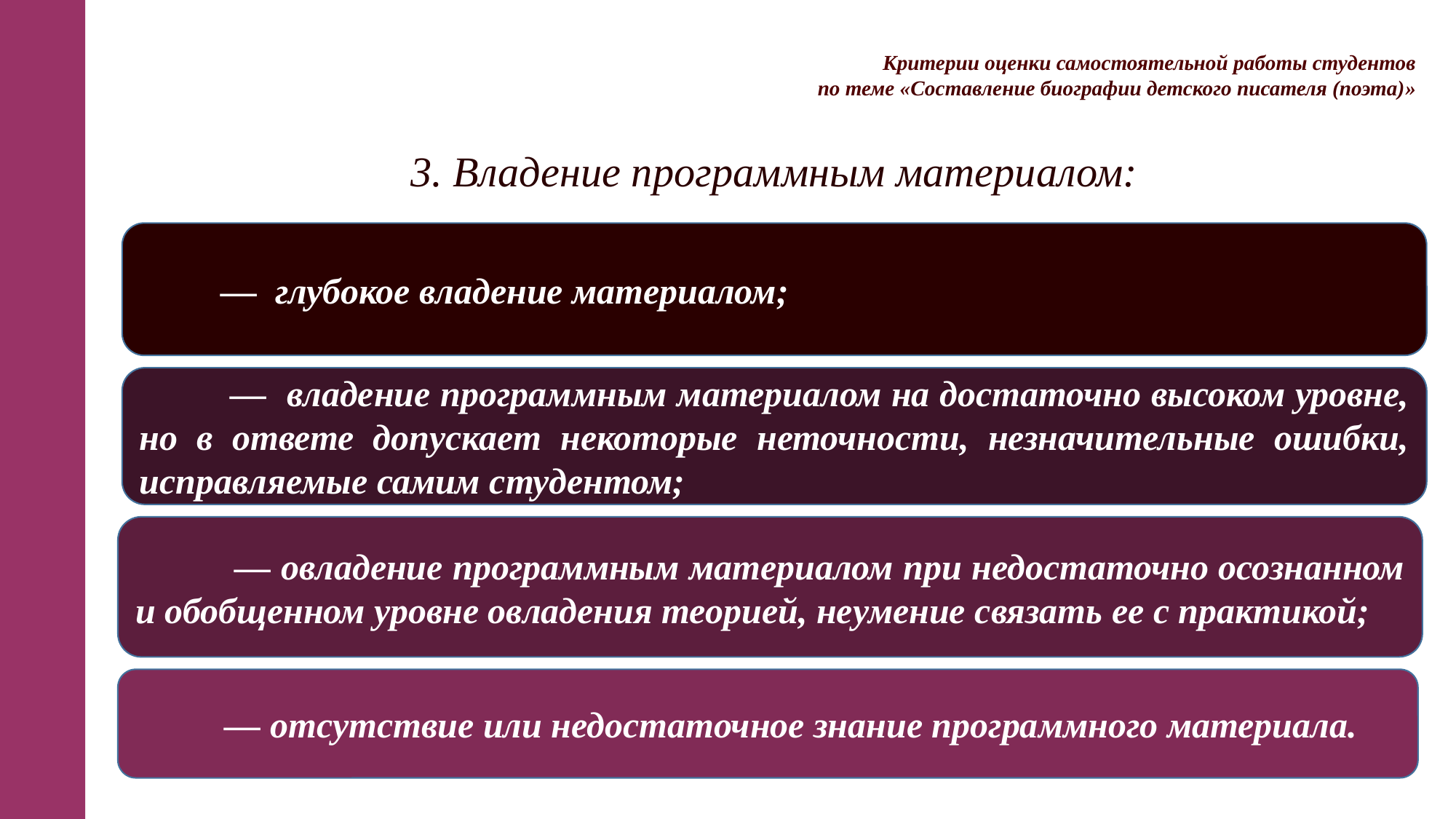

Критерии оценки самостоятельной работы студентов
 по теме «Составление биографии детского писателя (поэта)»
3. Владение программным материалом:
         —  глубокое владение материалом;
         —  владение программным материалом на достаточно высоком уровне, но в ответе допускает некоторые неточности, незначительные ошибки, исправляемые самим студентом;
          — овладение программным материалом при недостаточно осознанном и обобщенном уровне овладения теорией, неумение связать ее с практикой;
          — отсутствие или недостаточное знание программного материала.